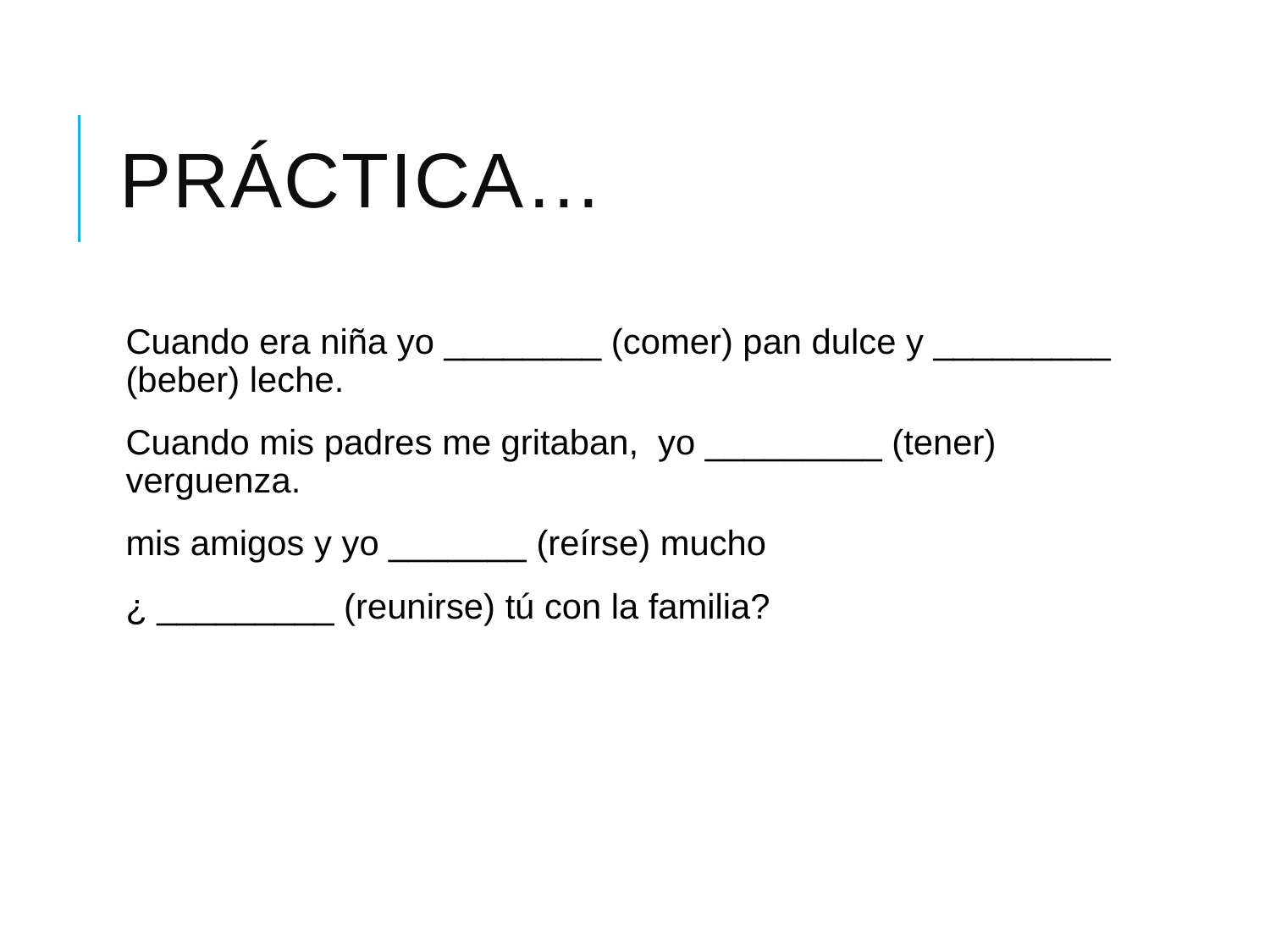

# Práctica…
Cuando era niña yo ________ (comer) pan dulce y _________ (beber) leche.
Cuando mis padres me gritaban,  yo _________ (tener) verguenza.
mis amigos y yo _______ (reírse) mucho
¿ _________ (reunirse) tú con la familia?